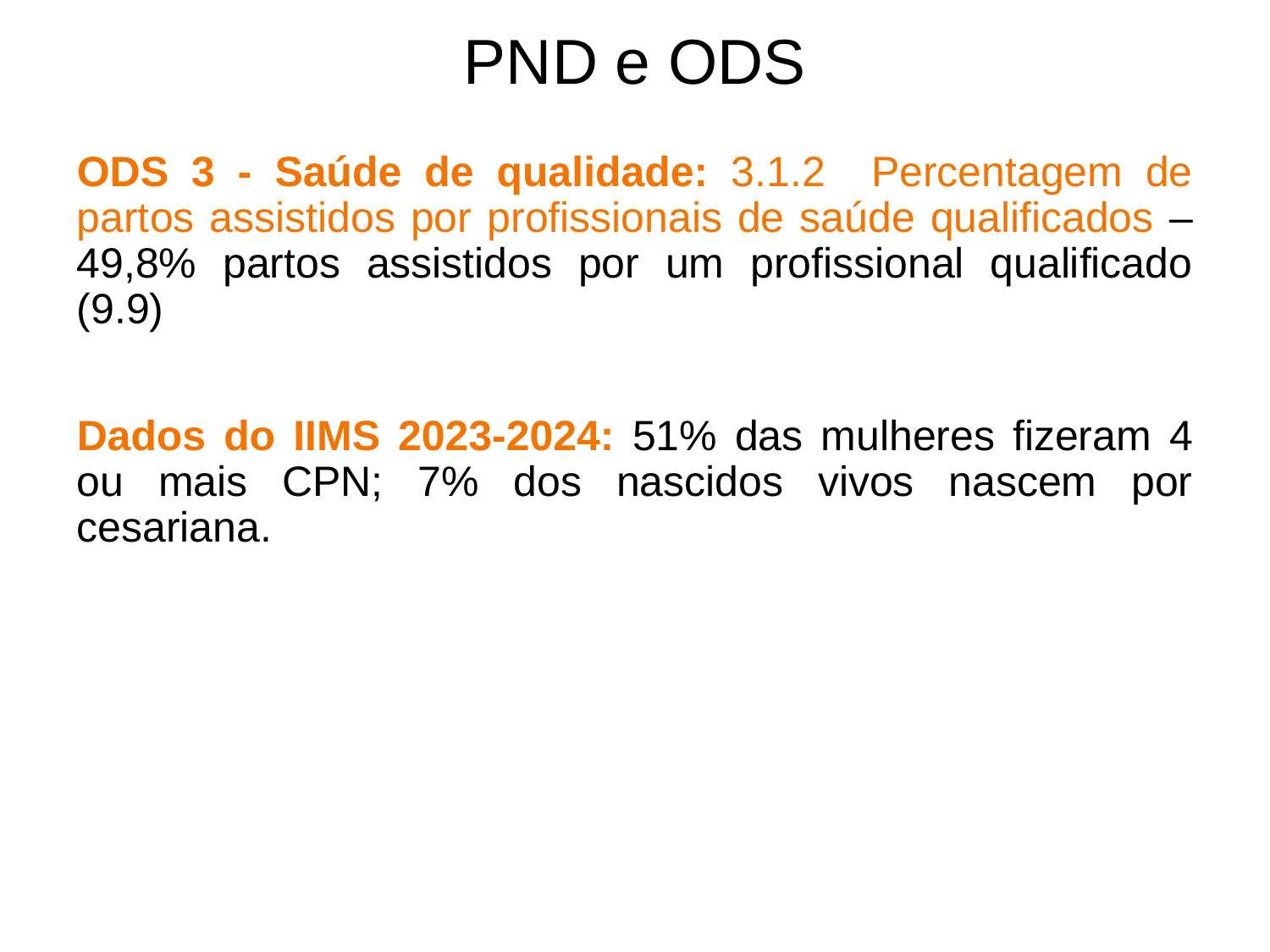

# PND e ODS
ODS 3 - Saúde de qualidade: 3.1.2  Percentagem de partos assistidos por profissionais de saúde qualificados – 49,8% partos assistidos por um profissional qualificado (9.9)

Dados do IIMS 2023-2024: 51% das mulheres fizeram 4 ou mais CPN; 7% dos nascidos vivos nascem por cesariana.